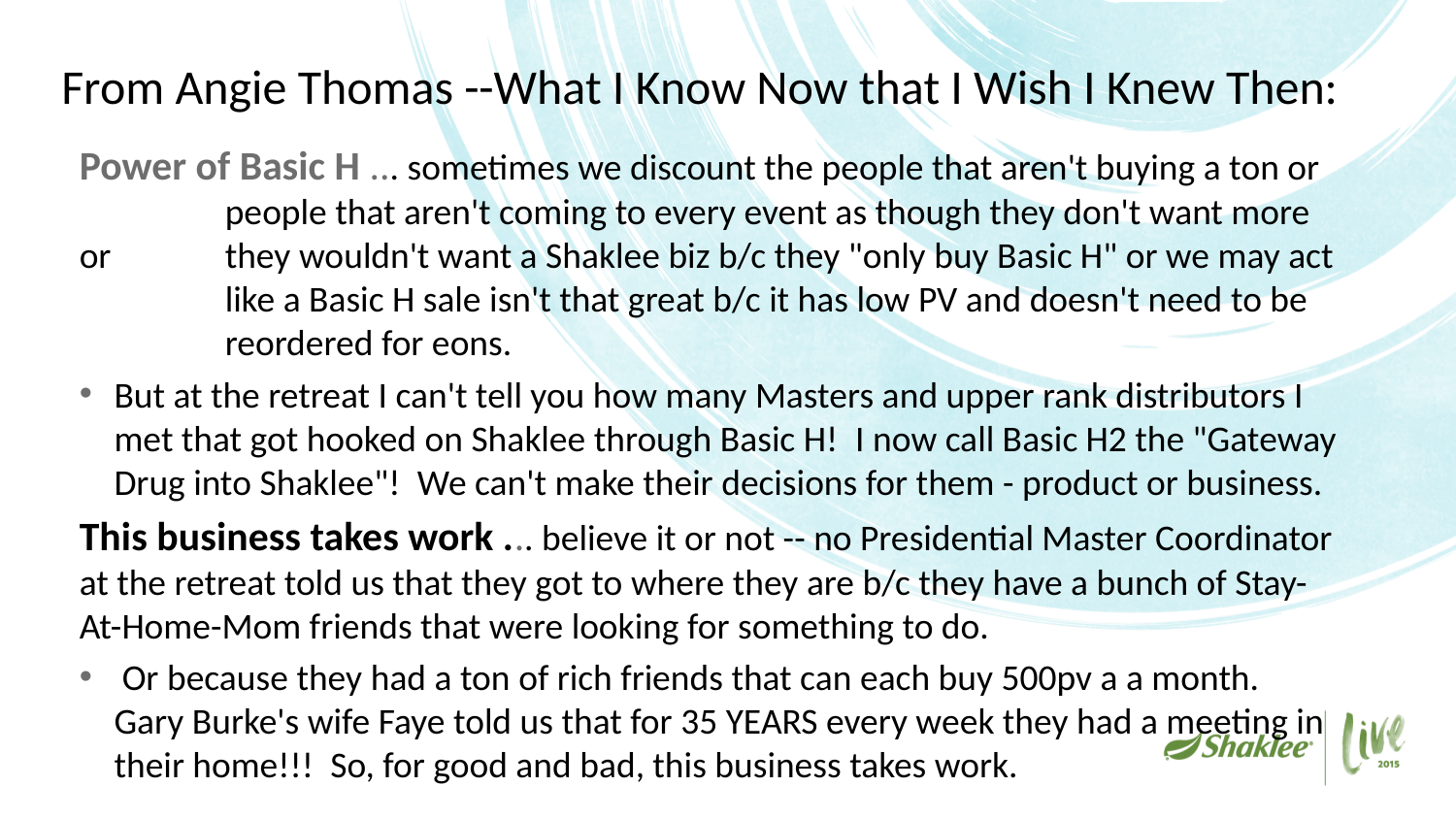

# From Angie Thomas --What I Know Now that I Wish I Knew Then:
Power of Basic H ... sometimes we discount the people that aren't buying a ton or 	people that aren't coming to every event as though they don't want more or 	they wouldn't want a Shaklee biz b/c they "only buy Basic H" or we may act 	like a Basic H sale isn't that great b/c it has low PV and doesn't need to be 	reordered for eons.
But at the retreat I can't tell you how many Masters and upper rank distributors I met that got hooked on Shaklee through Basic H!  I now call Basic H2 the "Gateway Drug into Shaklee"!  We can't make their decisions for them - product or business.
This business takes work ... believe it or not -- no Presidential Master Coordinator at the retreat told us that they got to where they are b/c they have a bunch of Stay-At-Home-Mom friends that were looking for something to do.
 Or because they had a ton of rich friends that can each buy 500pv a a month.  Gary Burke's wife Faye told us that for 35 YEARS every week they had a meeting in their home!!!  So, for good and bad, this business takes work.